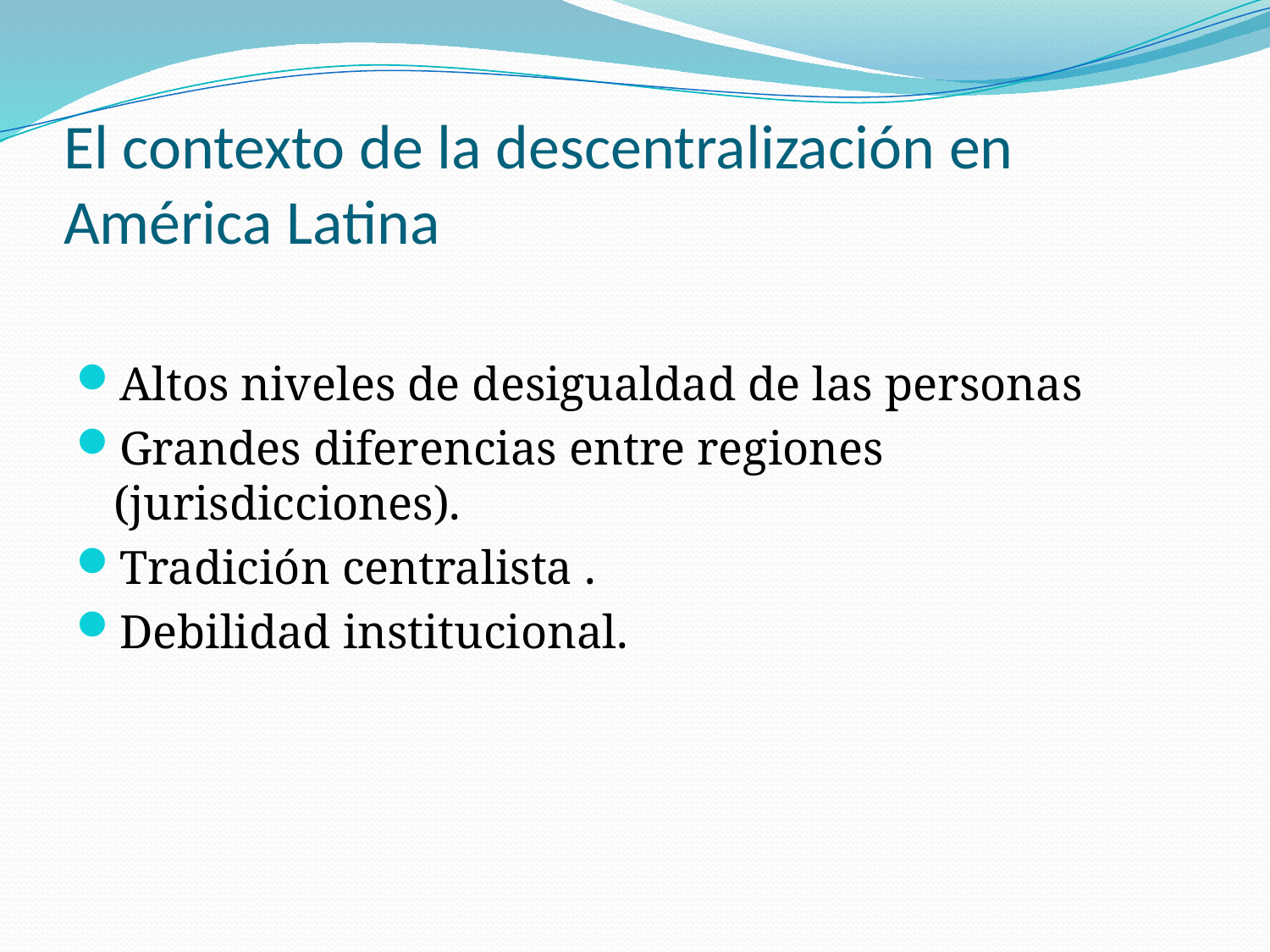

# El contexto de la descentralización en América Latina
Altos niveles de desigualdad de las personas
Grandes diferencias entre regiones (jurisdicciones).
Tradición centralista .
Debilidad institucional.